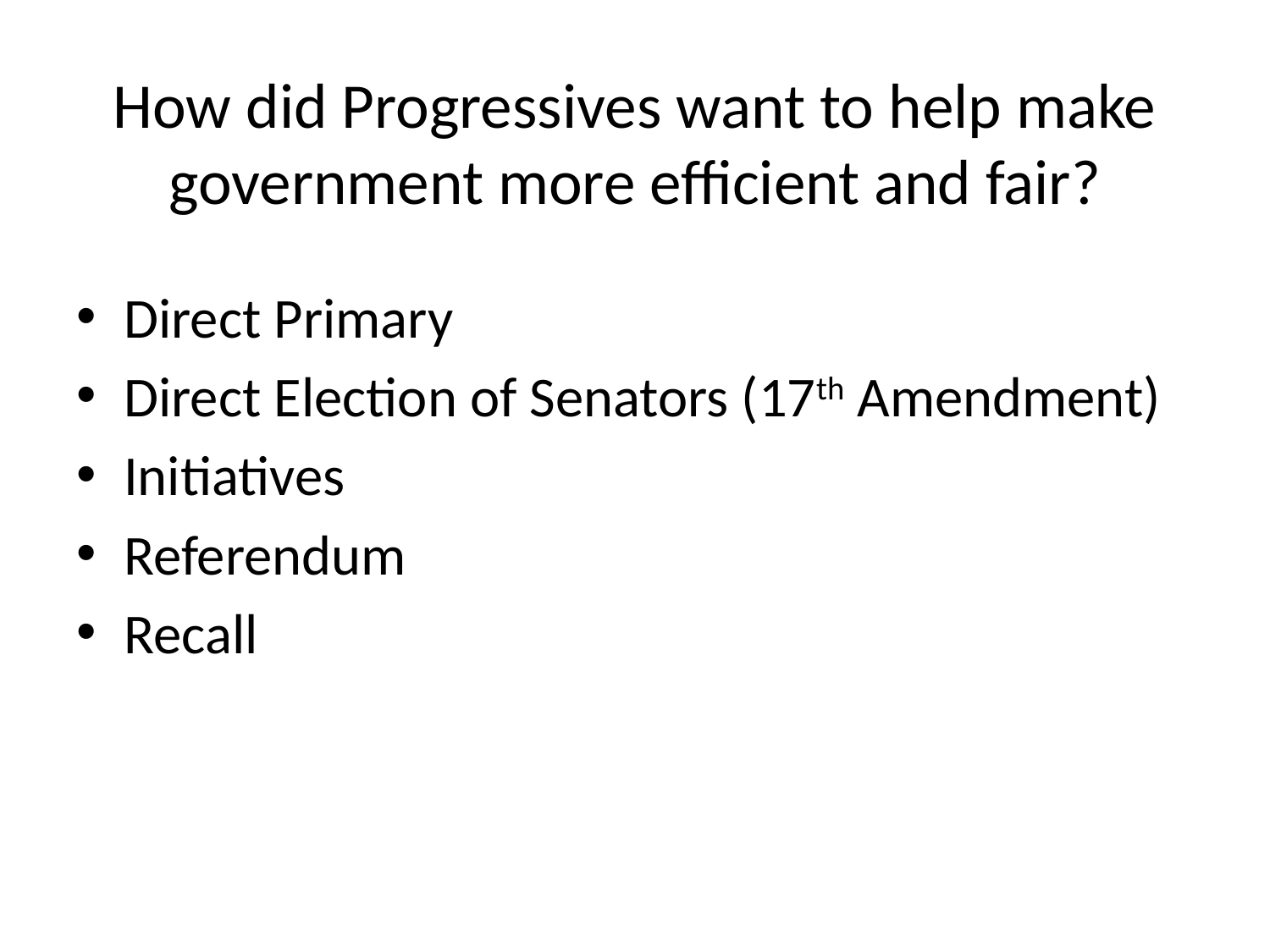

# How did Progressives want to help make government more efficient and fair?
Direct Primary
Direct Election of Senators (17th Amendment)
Initiatives
Referendum
Recall